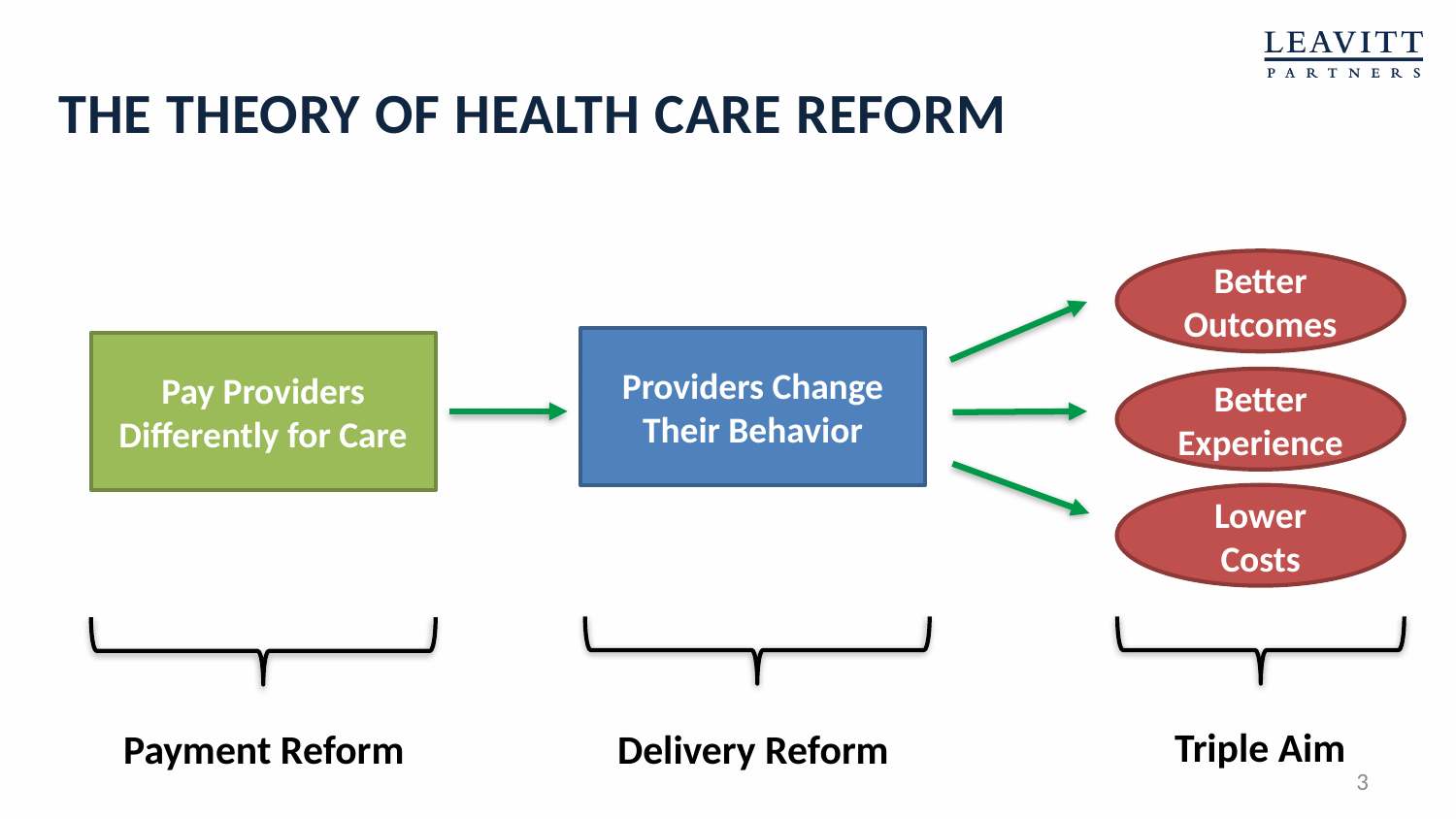

# The Theory of Health Care Reform
Better Outcomes
Providers Change Their Behavior
Pay Providers Differently for Care
Better Experience

Lower Costs

Triple Aim
Payment Reform
Delivery Reform
3